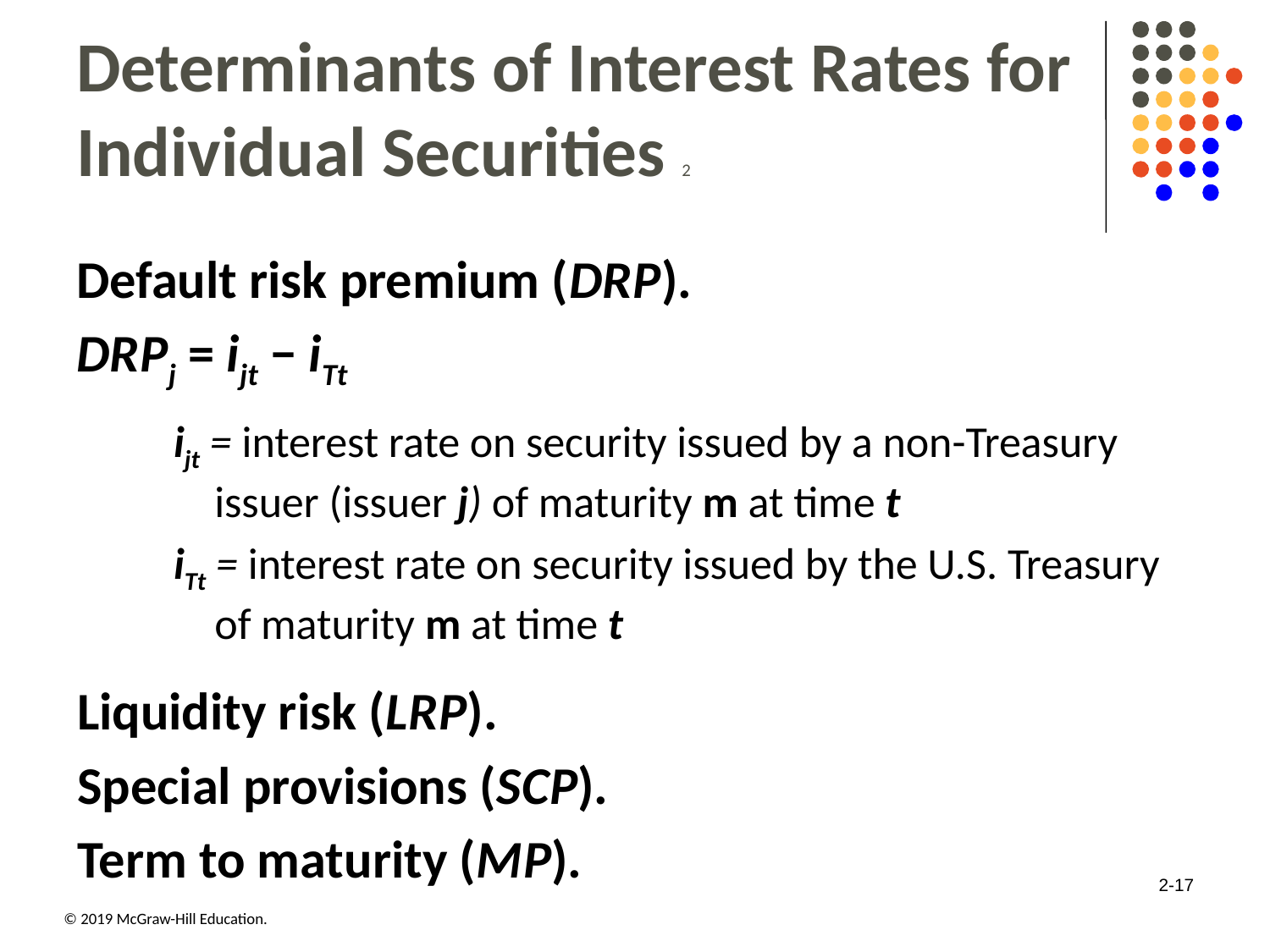

# Determinants of Interest Rates for Individual Securities 2
Default risk premium (D R P).
D R Pj = ijt − iTt
ijt = interest rate on security issued by a non-Treasury issuer (issuer j) of maturity m at time t
iTt = interest rate on security issued by the U.S. Treasury of maturity m at time t
Liquidity risk (L R P).
Special provisions (S C P).
Term to maturity (M P).
2-17